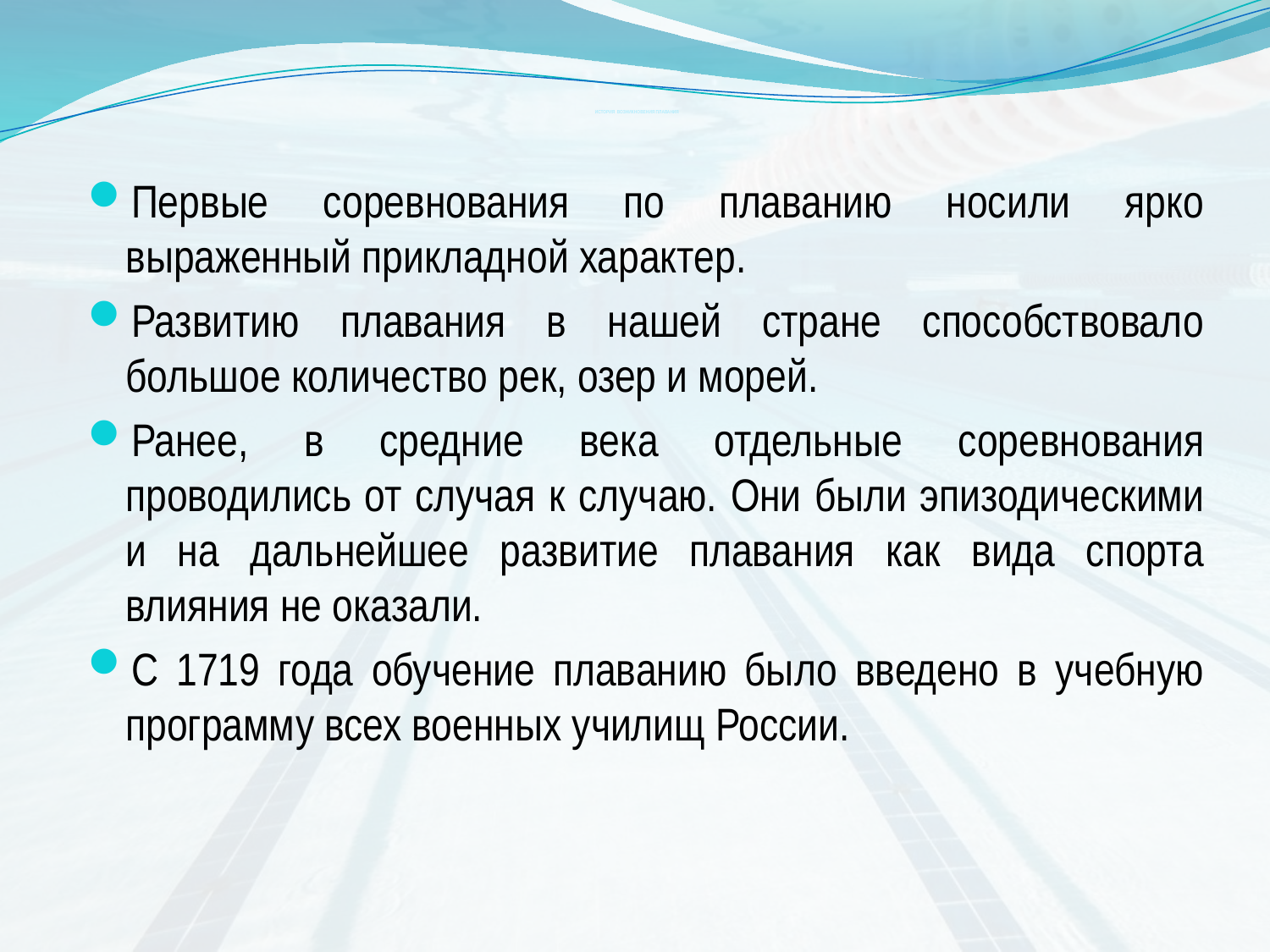

# ИСТОРИЯ  ВОЗНИКНОВЕНИЯ ПЛАВАНИЯ
Первые соревнования по плаванию носили ярко выраженный прикладной характер.
Развитию плавания в нашей стране способствовало большое количество рек, озер и морей.
Ранее, в средние века отдельные соревнования проводились от случая к случаю. Они были эпизодическими и на дальнейшее развитие плавания как вида спорта влияния не оказали.
С 1719 года обучение плаванию было введено в учебную программу всех военных училищ России.